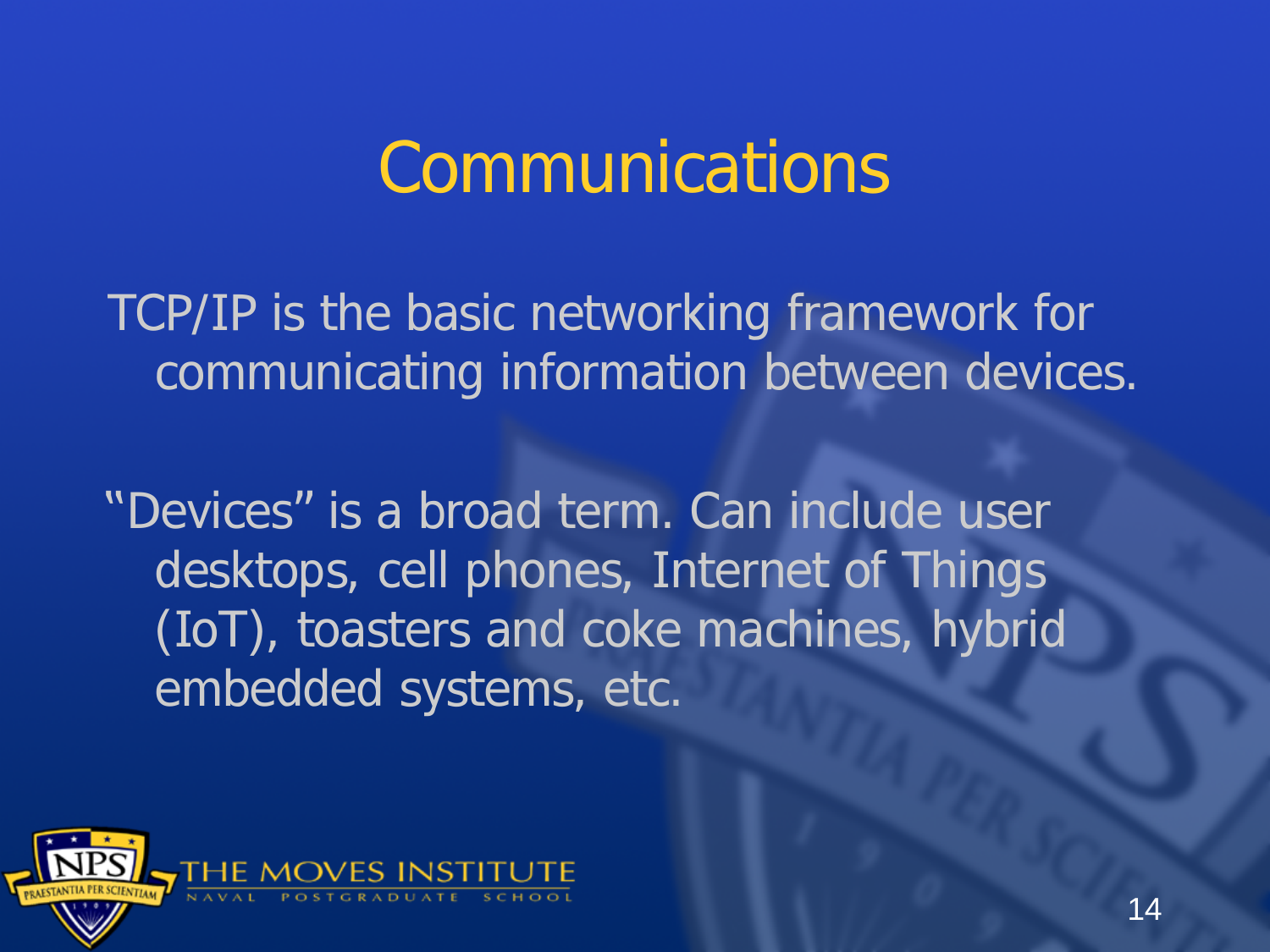

# Communications
TCP/IP is the basic networking framework for communicating information between devices.

“Devices” is a broad term. Can include user desktops, cell phones, Internet of Things (IoT), toasters and coke machines, hybrid embedded systems, etc.

14